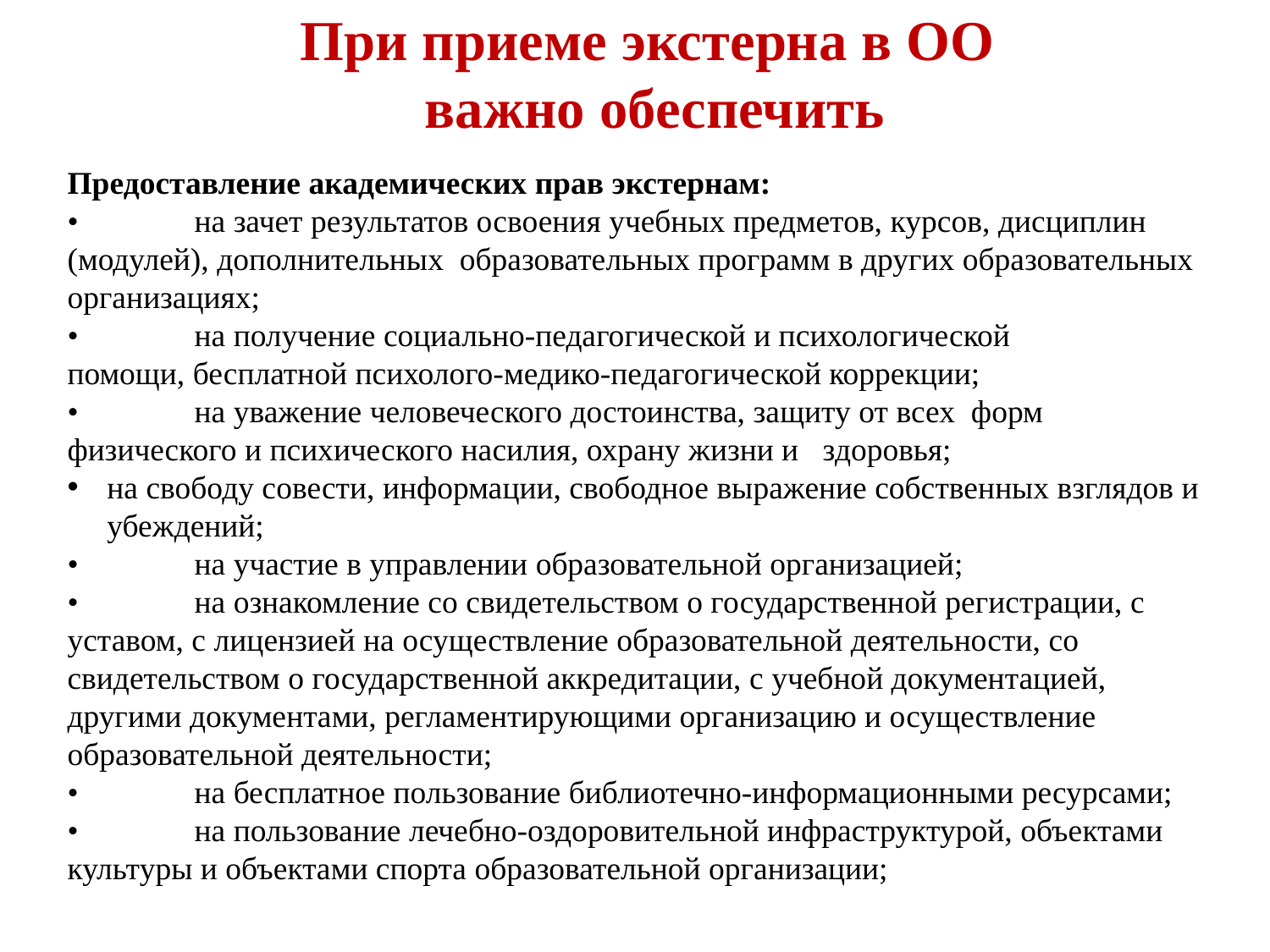

При приеме экстерна в ОО
важно обеспечить
Предоставление академических прав экстернам:
•	на зачет результатов освоения учебных предметов, курсов, дисциплин (модулей), дополнительных  образовательных программ в других образовательных организациях;
•	на получение социально-педагогической и психологической
помощи, бесплатной психолого-медико-педагогической коррекции;
•	на уважение человеческого достоинства, защиту от всех  форм физического и психического насилия, охрану жизни и   здоровья;
на свободу совести, информации, свободное выражение собственных взглядов и убеждений;
•	на участие в управлении образовательной организацией;
•	на ознакомление со свидетельством о государственной регистрации, с уставом, с лицензией на осуществление образовательной деятельности, со свидетельством о государственной аккредитации, с учебной документацией,
другими документами, регламентирующими организацию и осуществление образовательной деятельности;
•	на бесплатное пользование библиотечно-информационными ресурсами;
•	на пользование лечебно-оздоровительной инфраструктурой, объектами культуры и объектами спорта образовательной организации;